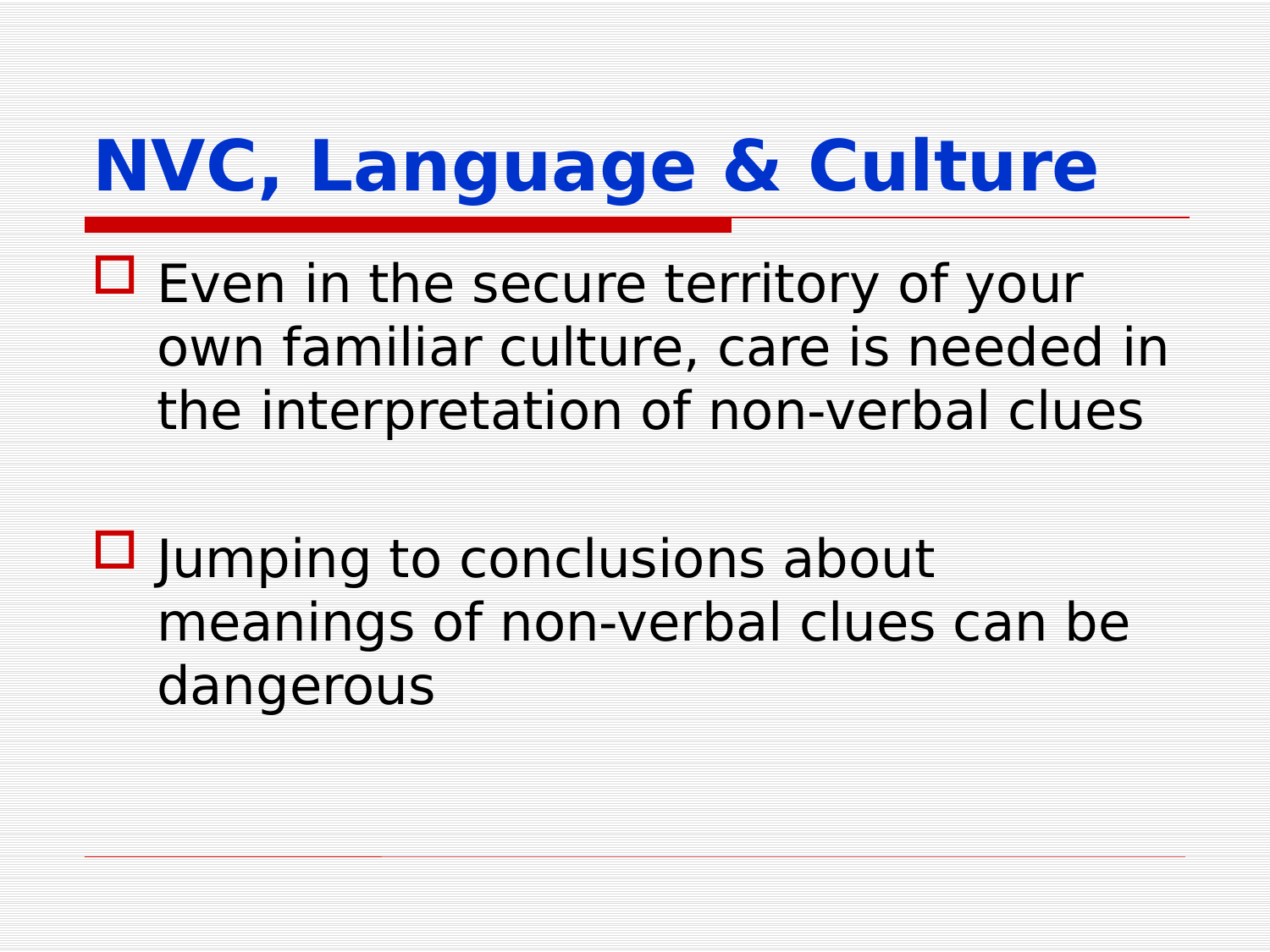

# NVC, Language & Culture
Even in the secure territory of your own familiar culture, care is needed in the interpretation of non-verbal clues

Jumping to conclusions about meanings of non-verbal clues can be dangerous